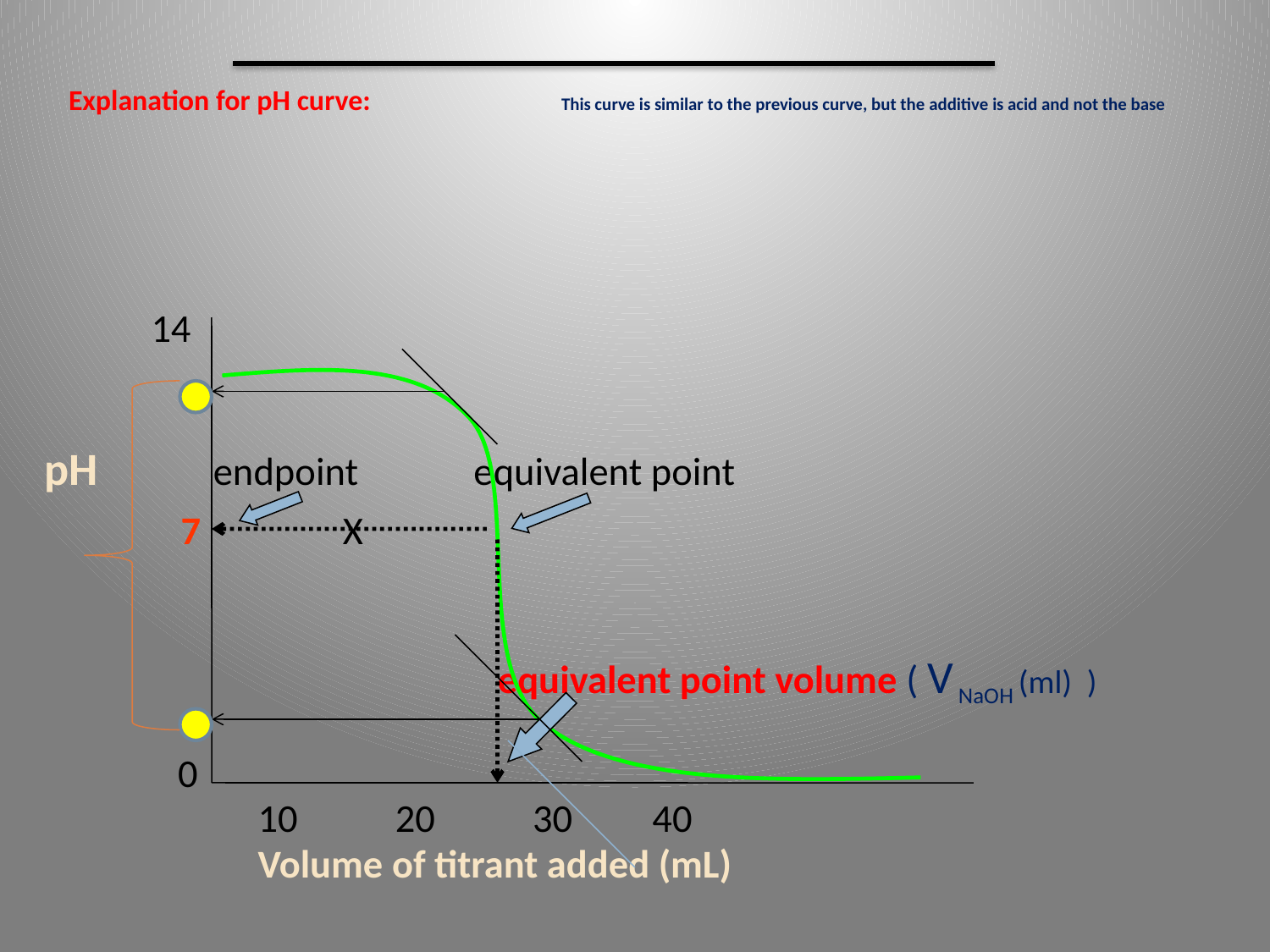

# Explanation for pH curve:                             This curve is similar to the previous curve, but the additive is acid and not the base

            14

pH             endpoint             equivalent point
               7                X

                                                   equivalent point volume ( V NaOH (ml)  )

               0
                        10           20           30         40
                        Volume of titrant added (mL)